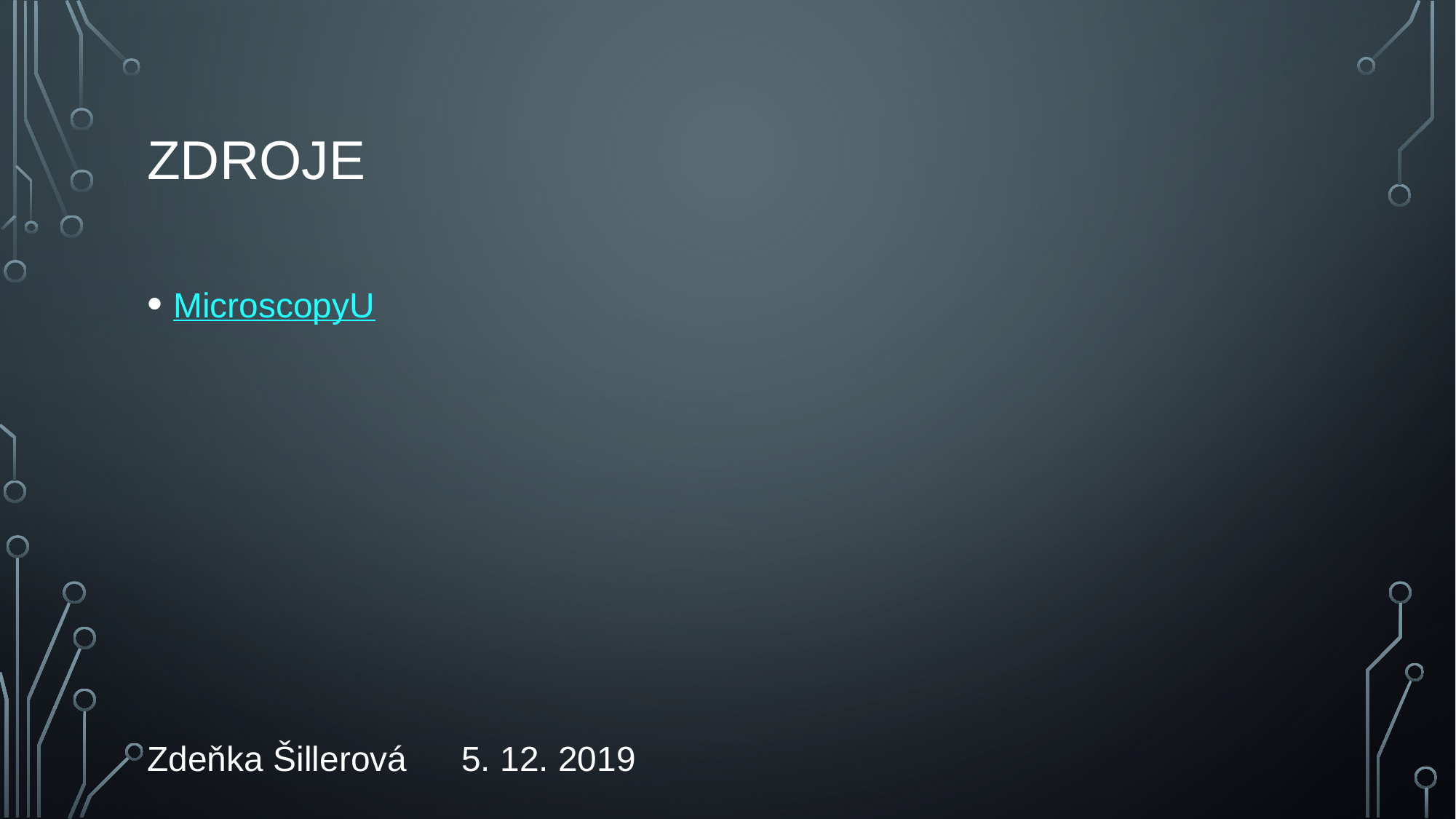

# Zdroje
MicroscopyU

Zdeňka Šillerová							5. 12. 2019